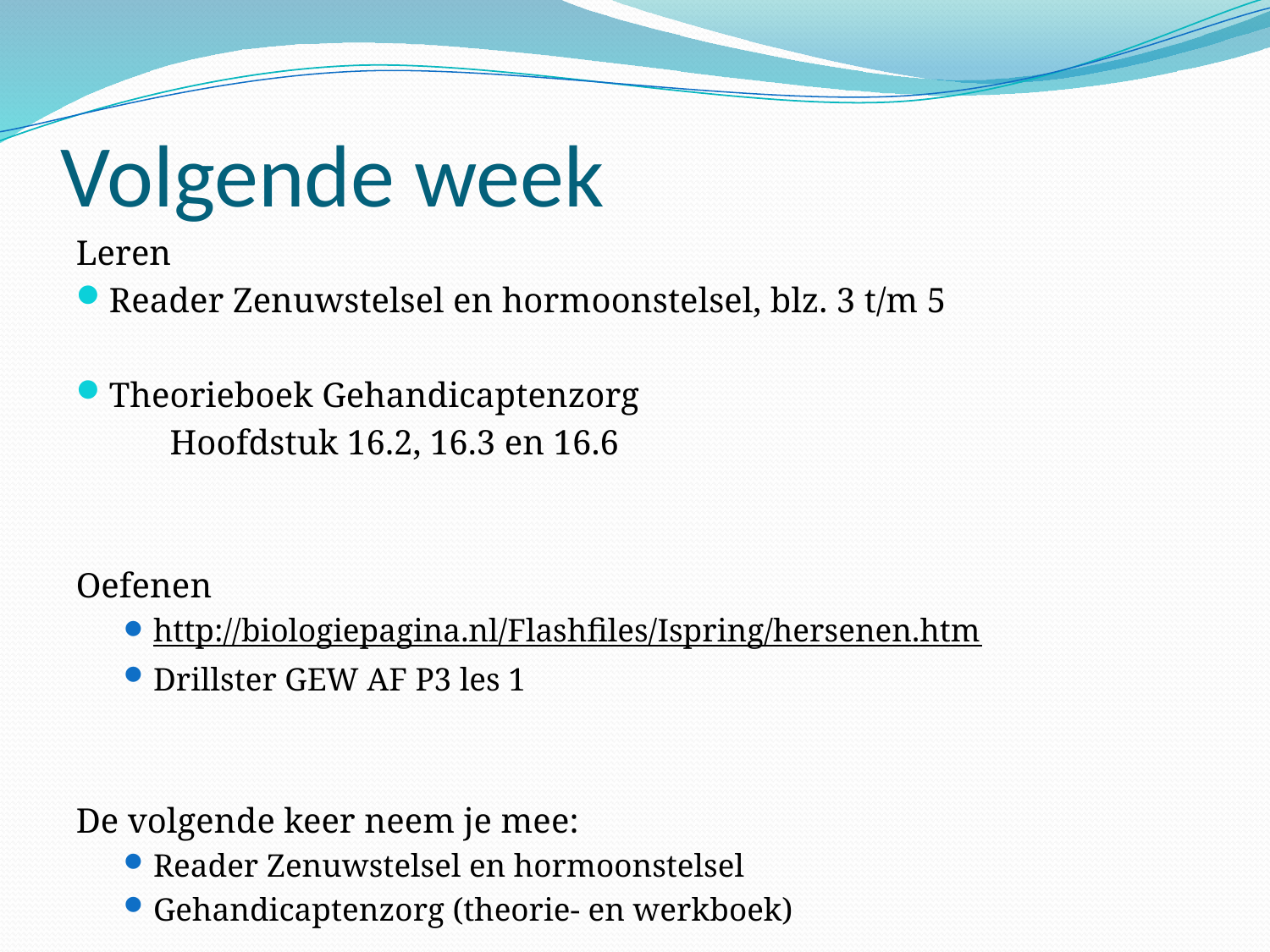

# Volgende week
Leren
Reader Zenuwstelsel en hormoonstelsel, blz. 3 t/m 5

Theorieboek Gehandicaptenzorg
	Hoofdstuk 16.2, 16.3 en 16.6

Oefenen
http://biologiepagina.nl/Flashfiles/Ispring/hersenen.htm
Drillster GEW AF P3 les 1

De volgende keer neem je mee:
Reader Zenuwstelsel en hormoonstelsel
Gehandicaptenzorg (theorie- en werkboek)